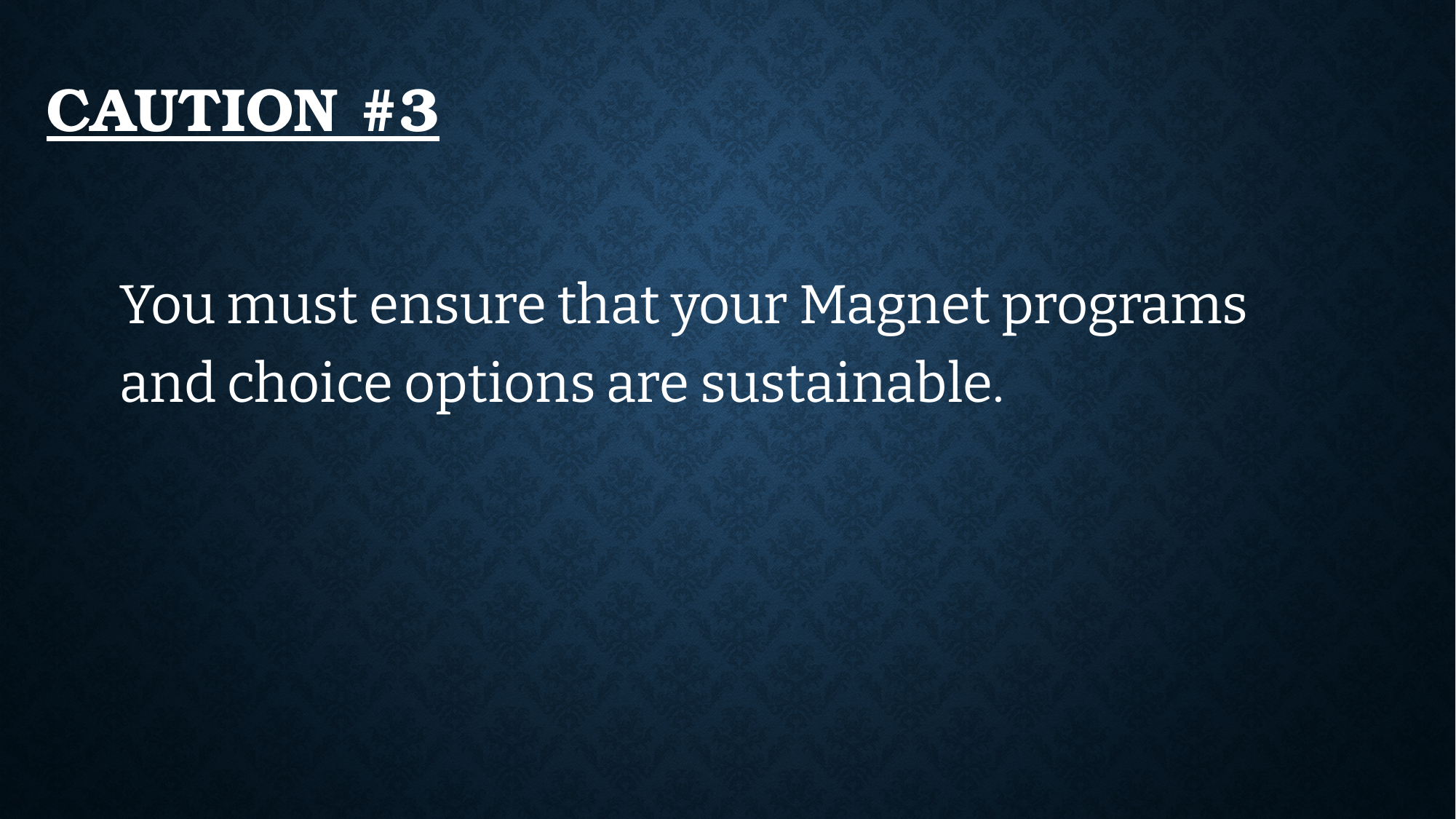

# Caution #3
You must ensure that your Magnet programs and choice options are sustainable.